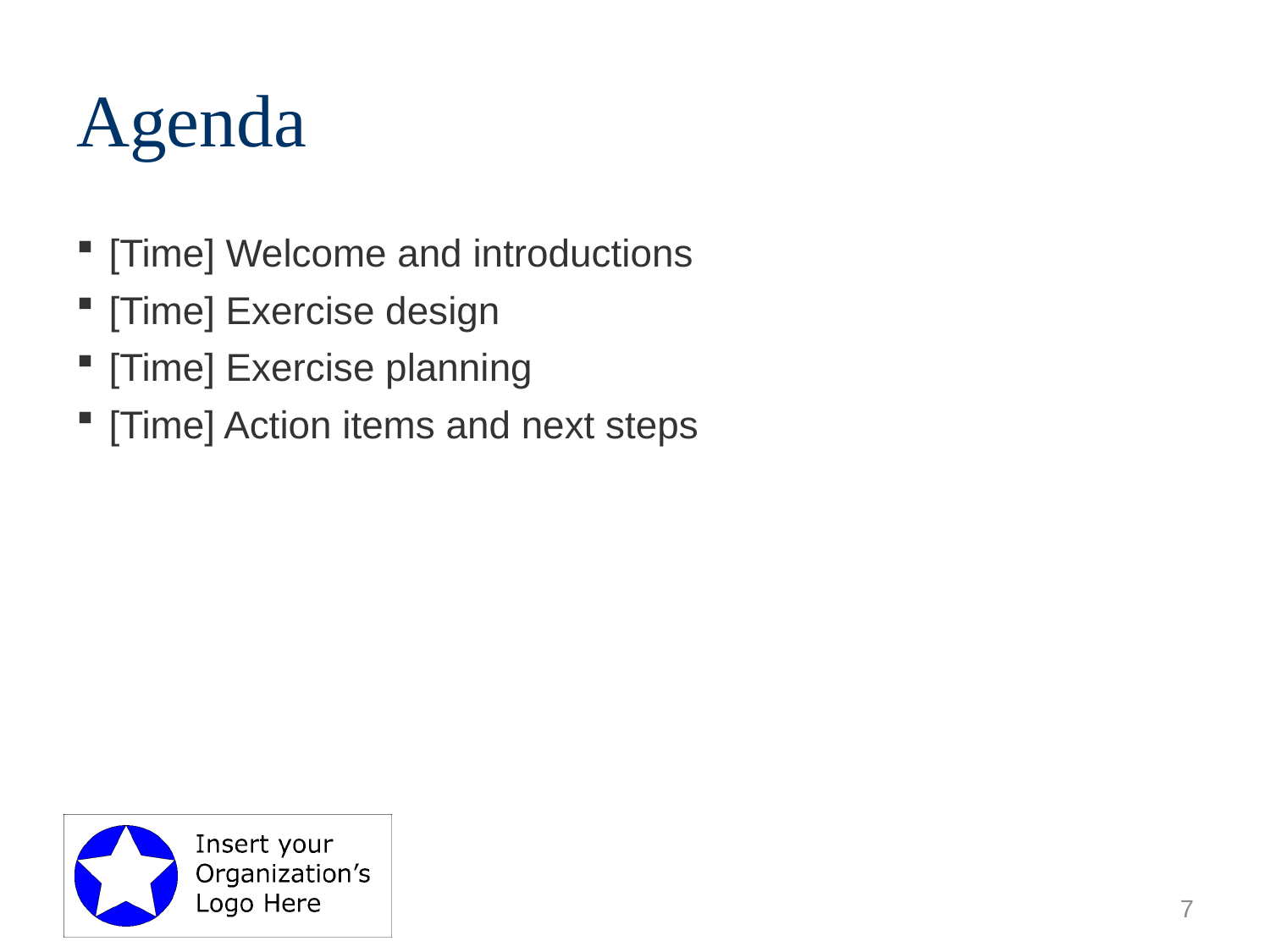

# Agenda
[Time] Welcome and introductions
[Time] Exercise design
[Time] Exercise planning
[Time] Action items and next steps
7